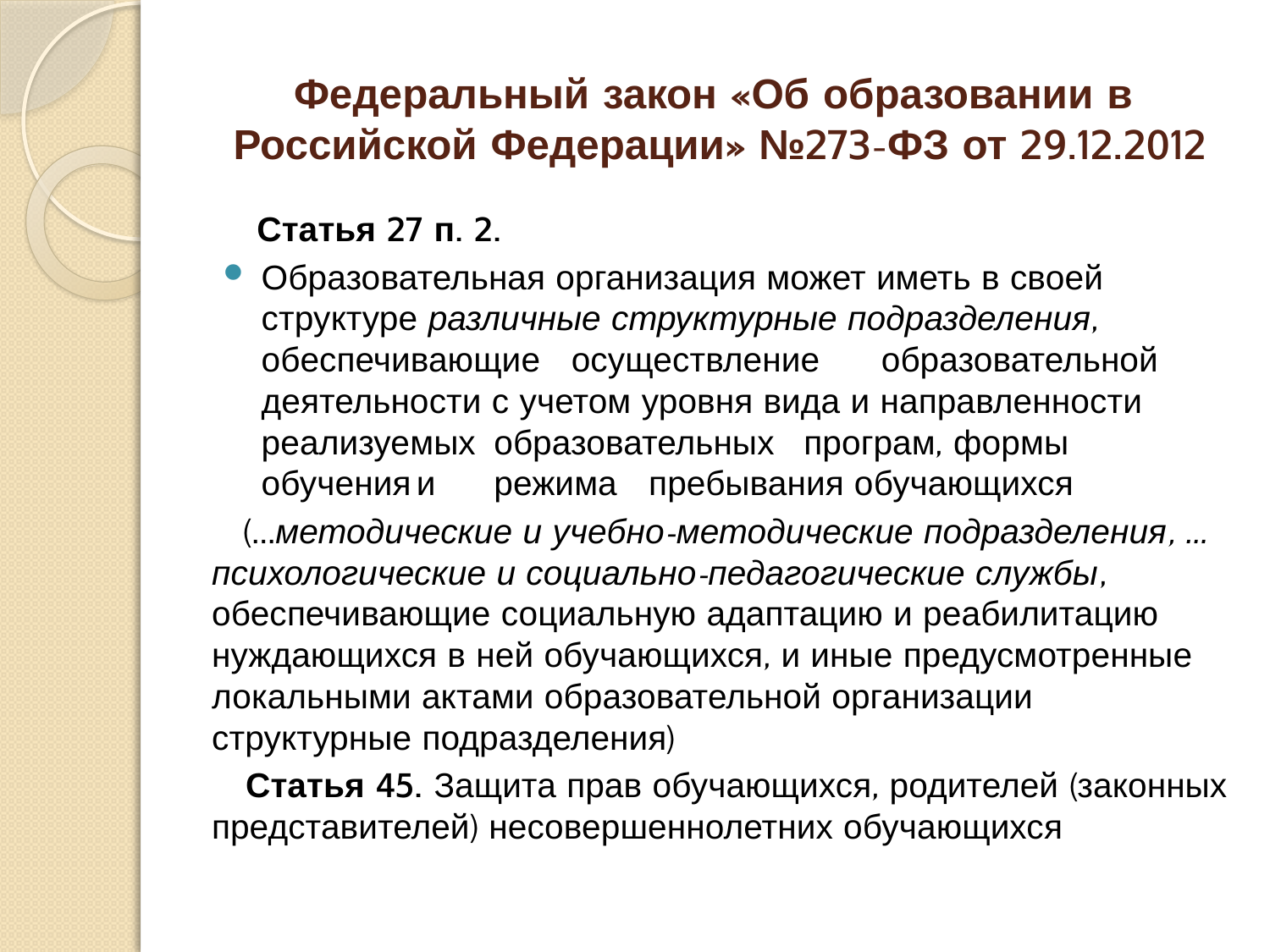

# Федеральный закон «Об образовании в Российской Федерации» №273-ФЗ от 29.12.2012
    Статья 27 п. 2.
Образовательная организация может иметь в своей структуре различные структурные подразделения, обеспечивающие	осуществление	образовательной деятельности с учетом уровня вида и направленности реализуемых	образовательных	програм, формы обучения	и	режима	пребывания обучающихся
   (…методические и учебно-методические подразделения, … психологические и социально-педагогические службы, обеспечивающие социальную адаптацию и реабилитацию нуждающихся в ней обучающихся, и иные предусмотренные локальными актами образовательной организации структурные подразделения)
   Статья 45. Защита прав обучающихся, родителей (законных представителей) несовершеннолетних обучающихся